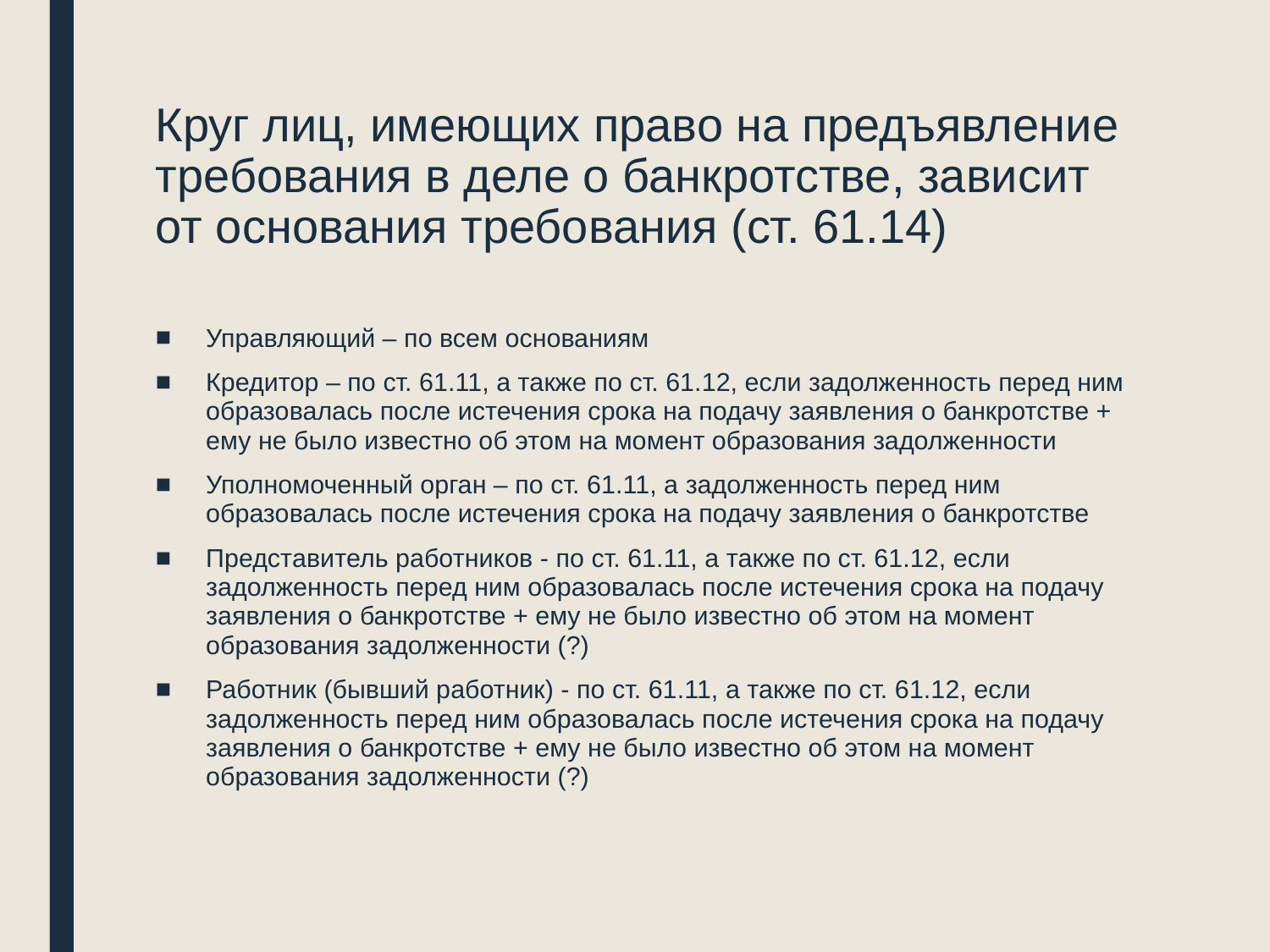

# Круг лиц, имеющих право на предъявление требования в деле о банкротстве, зависит от основания требования (ст. 61.14)
Управляющий – по всем основаниям
Кредитор – по ст. 61.11, а также по ст. 61.12, если задолженность перед ним образовалась после истечения срока на подачу заявления о банкротстве + ему не было известно об этом на момент образования задолженности
Уполномоченный орган – по ст. 61.11, а задолженность перед ним образовалась после истечения срока на подачу заявления о банкротстве
Представитель работников - по ст. 61.11, а также по ст. 61.12, если задолженность перед ним образовалась после истечения срока на подачу заявления о банкротстве + ему не было известно об этом на момент образования задолженности (?)
Работник (бывший работник) - по ст. 61.11, а также по ст. 61.12, если задолженность перед ним образовалась после истечения срока на подачу заявления о банкротстве + ему не было известно об этом на момент образования задолженности (?)